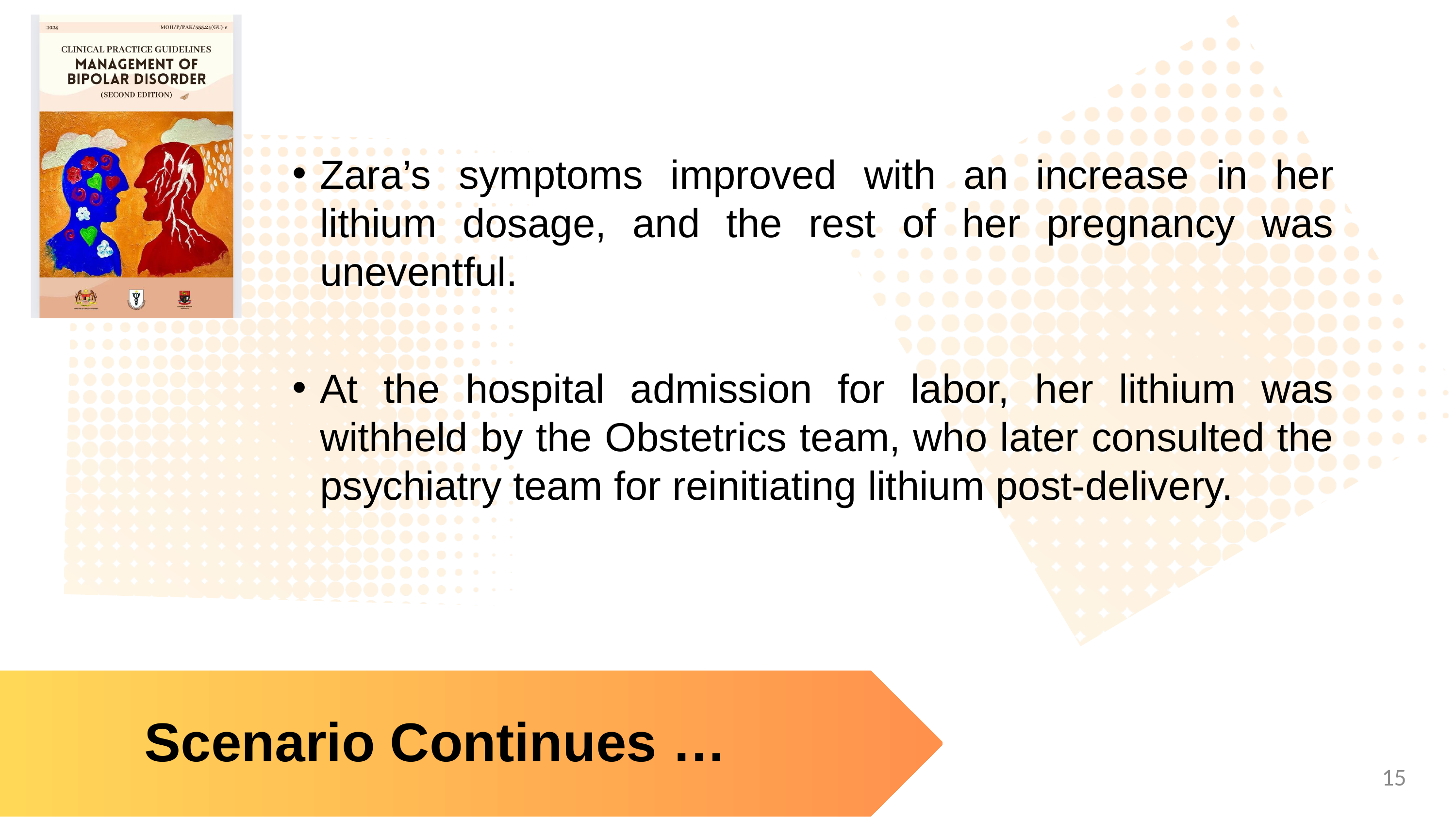

Zara’s symptoms improved with an increase in her lithium dosage, and the rest of her pregnancy was uneventful.

At the hospital admission for labor, her lithium was withheld by the Obstetrics team, who later consulted the psychiatry team for reinitiating lithium post-delivery.

Scenario Continues …
15